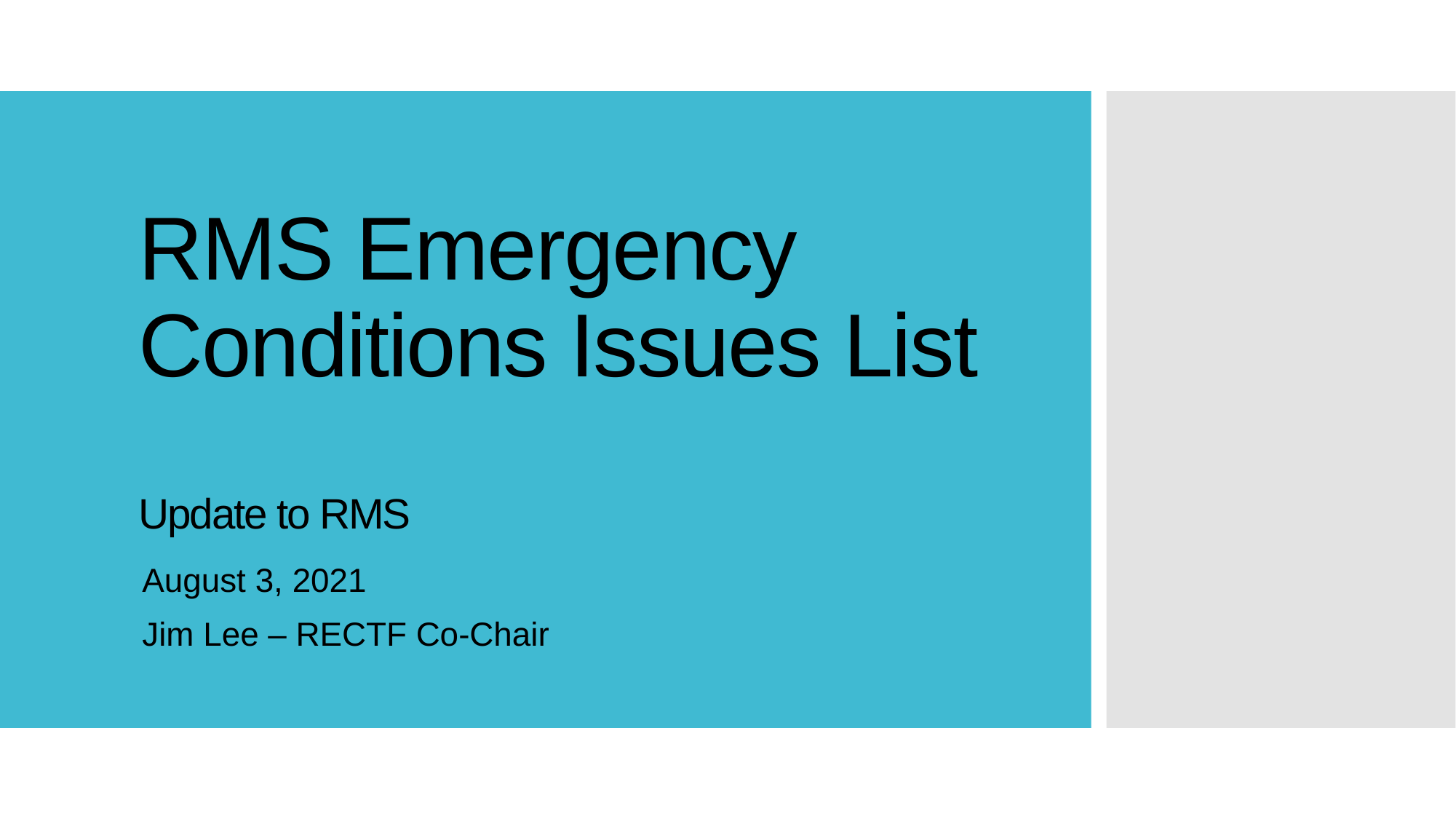

# RMS Emergency Conditions Issues List Update to RMS
August 3, 2021
Jim Lee – RECTF Co-Chair